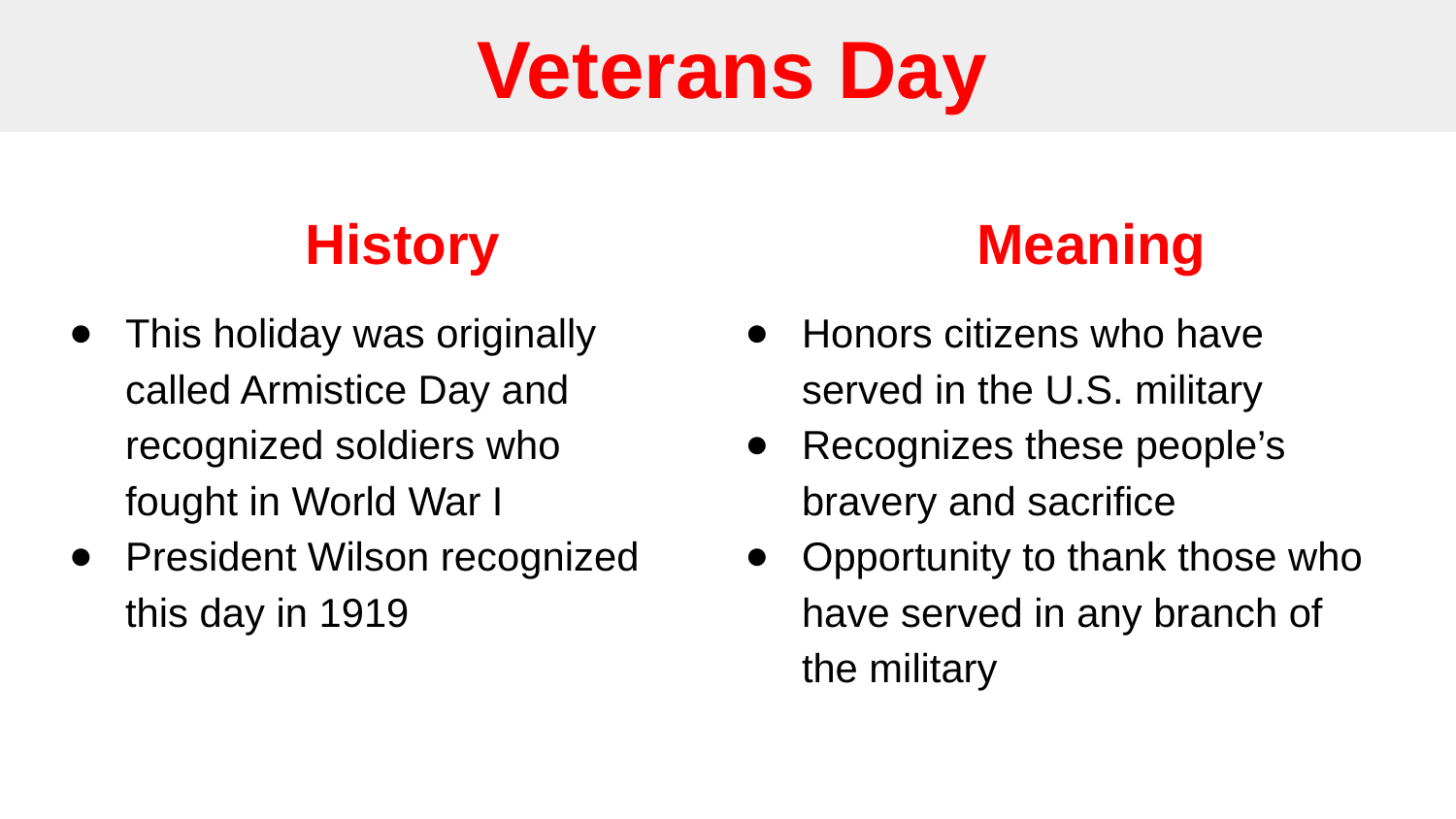

# Veterans Day
History
This holiday was originally called Armistice Day and recognized soldiers who fought in World War I
President Wilson recognized this day in 1919
Meaning
Honors citizens who have served in the U.S. military
Recognizes these people’s bravery and sacrifice
Opportunity to thank those who have served in any branch of the military